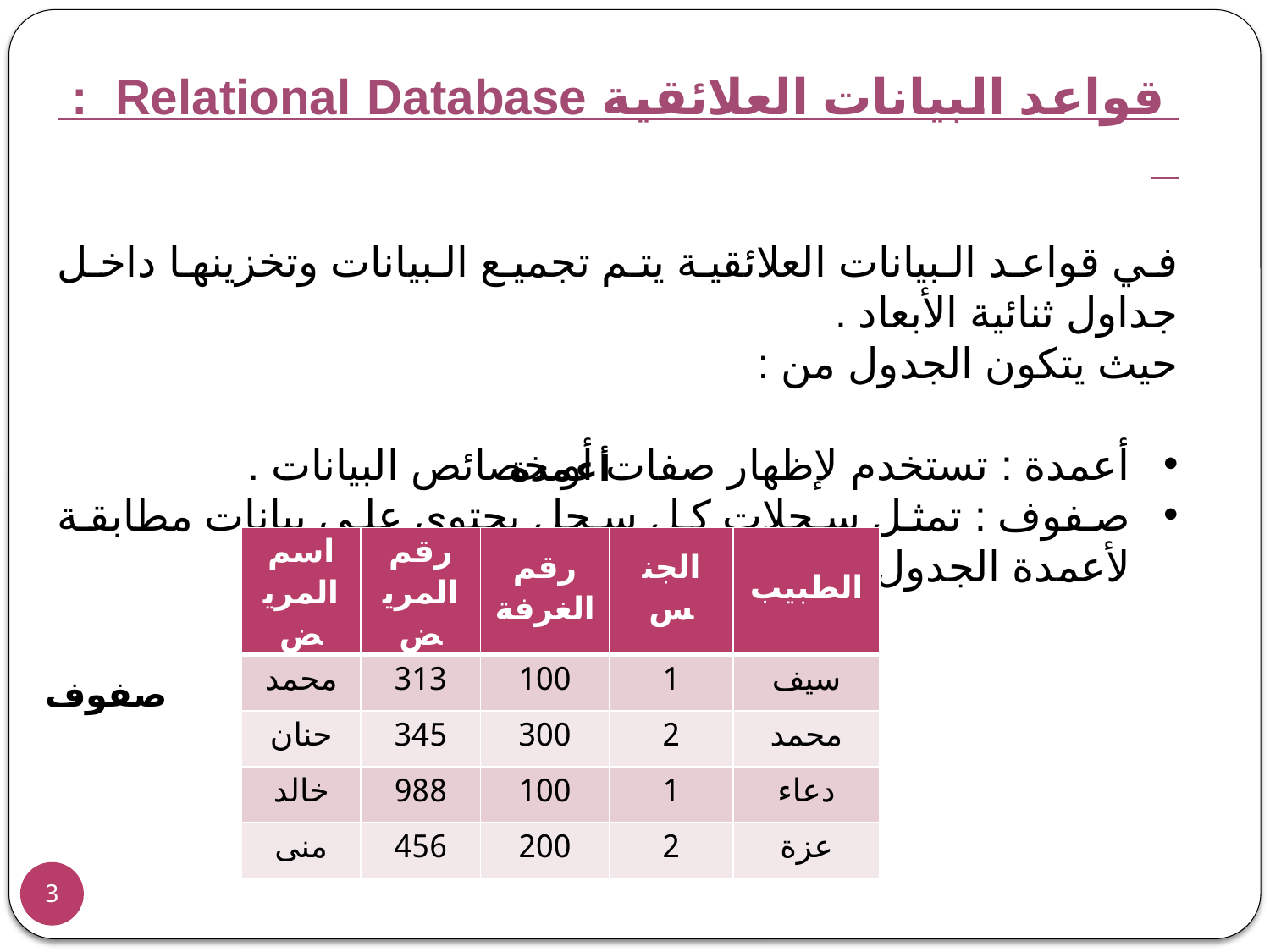

قواعد البيانات العلائقية Relational Database  :

في قواعد البيانات العلائقية يتم تجميع البيانات وتخزينها داخل جداول ثنائية الأبعاد .
حيث يتكون الجدول من :

أعمدة : تستخدم لإظهار صفات أو خصائص البيانات .
صفوف : تمثل سجلات كل سجل يحتوي على بيانات مطابقة لأعمدة الجدول .
أعمدة
صفوف
| اسم المريض | رقم المريض | رقم الغرفة | الجنس | الطبيب |
| --- | --- | --- | --- | --- |
| محمد | 313 | 100 | 1 | سيف |
| حنان | 345 | 300 | 2 | محمد |
| خالد | 988 | 100 | 1 | دعاء |
| منى | 456 | 200 | 2 | عزة |
3